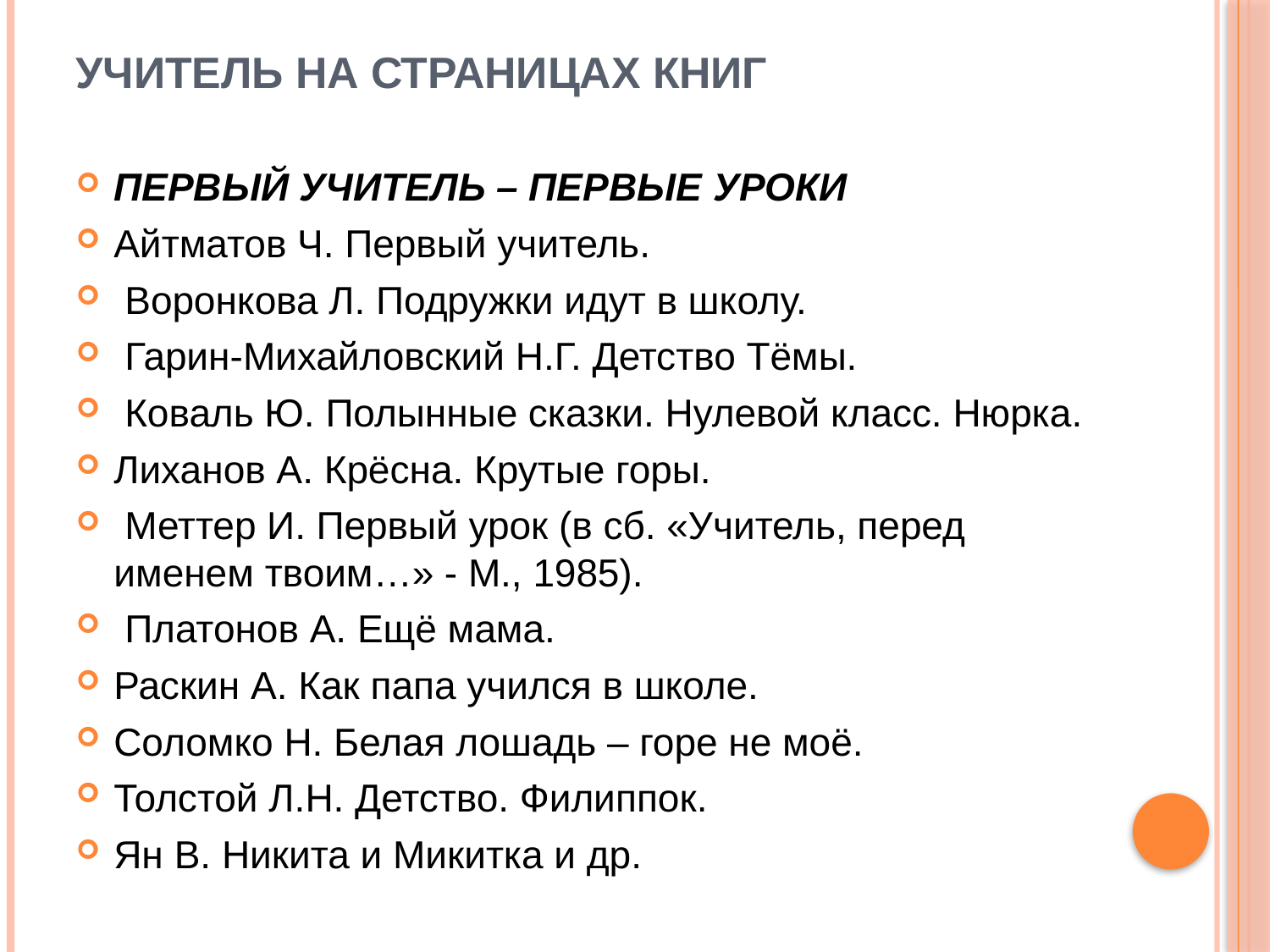

# Учитель на страницах книг
ПЕРВЫЙ УЧИТЕЛЬ – ПЕРВЫЕ УРОКИ
Айтматов Ч. Первый учитель.
 Воронкова Л. Подружки идут в школу.
 Гарин-Михайловский Н.Г. Детство Тёмы.
 Коваль Ю. Полынные сказки. Нулевой класс. Нюрка.
Лиханов А. Крёсна. Крутые горы.
 Меттер И. Первый урок (в сб. «Учитель, перед именем твоим…» - М., 1985).
 Платонов А. Ещё мама.
Раскин А. Как папа учился в школе.
Соломко Н. Белая лошадь – горе не моё.
Толстой Л.Н. Детство. Филиппок.
Ян В. Никита и Микитка и др.